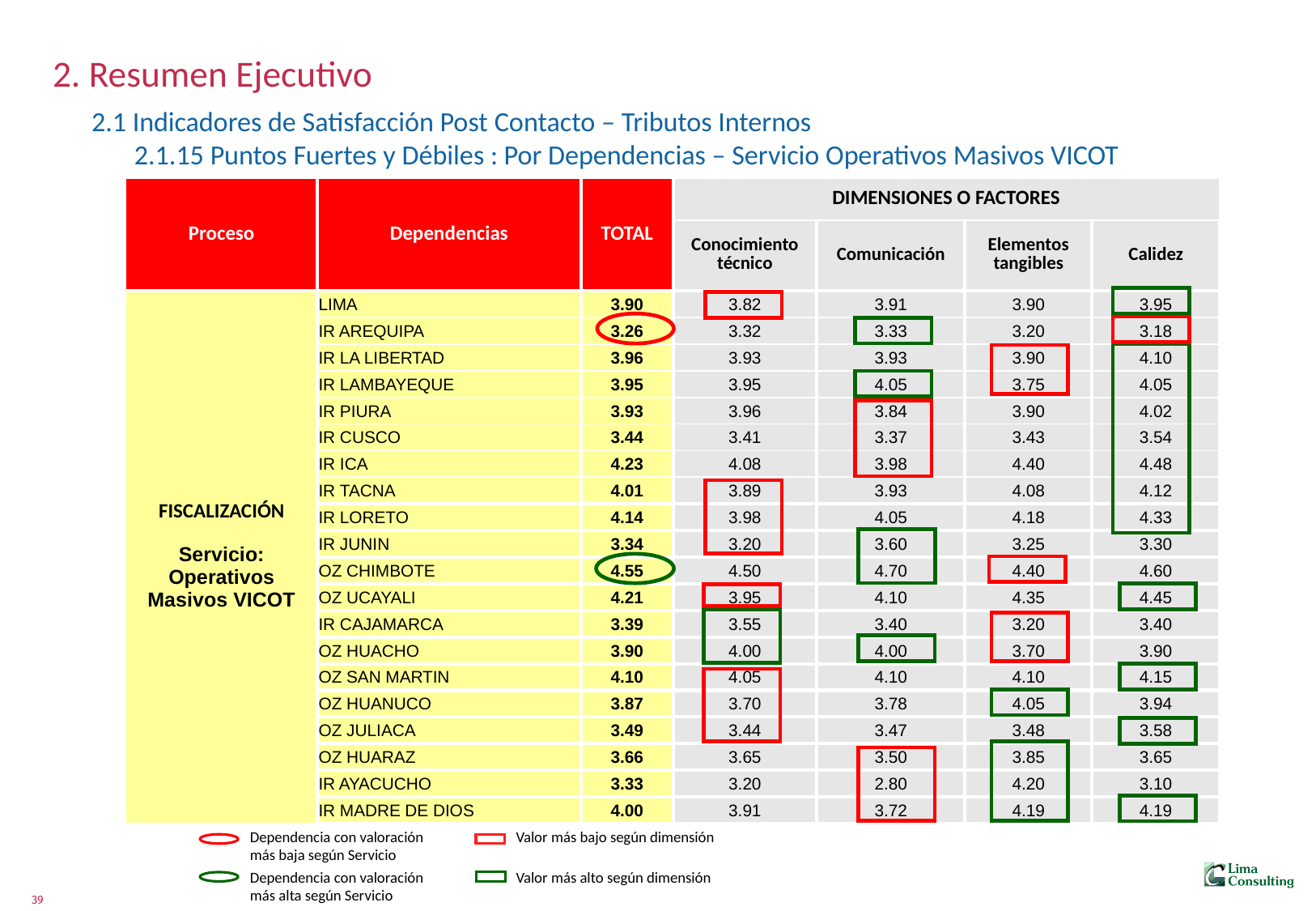

# 2. Resumen Ejecutivo 2.1 Indicadores de Satisfacción Post Contacto – Tributos Internos 2.1.15 Puntos Fuertes y Débiles : Por Dependencias – Servicio Operativos Masivos VICOT
| Proceso | Dependencias | TOTAL | DIMENSIONES O FACTORES |  |  |  |
| --- | --- | --- | --- | --- | --- | --- |
|  |  |  | Conocimiento técnico | Comunicación | Elementos tangibles | Calidez |
| FISCALIZACIÓN Servicio: Operativos Masivos VICOT | LIMA | 3.90 | 3.82 | 3.91 | 3.90 | 3.95 |
|  | IR AREQUIPA | 3.26 | 3.32 | 3.33 | 3.20 | 3.18 |
|  | IR LA LIBERTAD | 3.96 | 3.93 | 3.93 | 3.90 | 4.10 |
|  | IR LAMBAYEQUE | 3.95 | 3.95 | 4.05 | 3.75 | 4.05 |
|  | IR PIURA | 3.93 | 3.96 | 3.84 | 3.90 | 4.02 |
|  | IR CUSCO | 3.44 | 3.41 | 3.37 | 3.43 | 3.54 |
|  | IR ICA | 4.23 | 4.08 | 3.98 | 4.40 | 4.48 |
|  | IR TACNA | 4.01 | 3.89 | 3.93 | 4.08 | 4.12 |
|  | IR LORETO | 4.14 | 3.98 | 4.05 | 4.18 | 4.33 |
|  | IR JUNIN | 3.34 | 3.20 | 3.60 | 3.25 | 3.30 |
|  | OZ CHIMBOTE | 4.55 | 4.50 | 4.70 | 4.40 | 4.60 |
|  | OZ UCAYALI | 4.21 | 3.95 | 4.10 | 4.35 | 4.45 |
|  | IR CAJAMARCA | 3.39 | 3.55 | 3.40 | 3.20 | 3.40 |
|  | OZ HUACHO | 3.90 | 4.00 | 4.00 | 3.70 | 3.90 |
|  | OZ SAN MARTIN | 4.10 | 4.05 | 4.10 | 4.10 | 4.15 |
|  | OZ HUANUCO | 3.87 | 3.70 | 3.78 | 4.05 | 3.94 |
|  | OZ JULIACA | 3.49 | 3.44 | 3.47 | 3.48 | 3.58 |
|  | OZ HUARAZ | 3.66 | 3.65 | 3.50 | 3.85 | 3.65 |
|  | IR AYACUCHO | 3.33 | 3.20 | 2.80 | 4.20 | 3.10 |
|  | IR MADRE DE DIOS | 4.00 | 3.91 | 3.72 | 4.19 | 4.19 |

Dependencia con valoración más baja según Servicio
Valor más bajo según dimensión

Dependencia con valoración más alta según Servicio
Valor más alto según dimensión